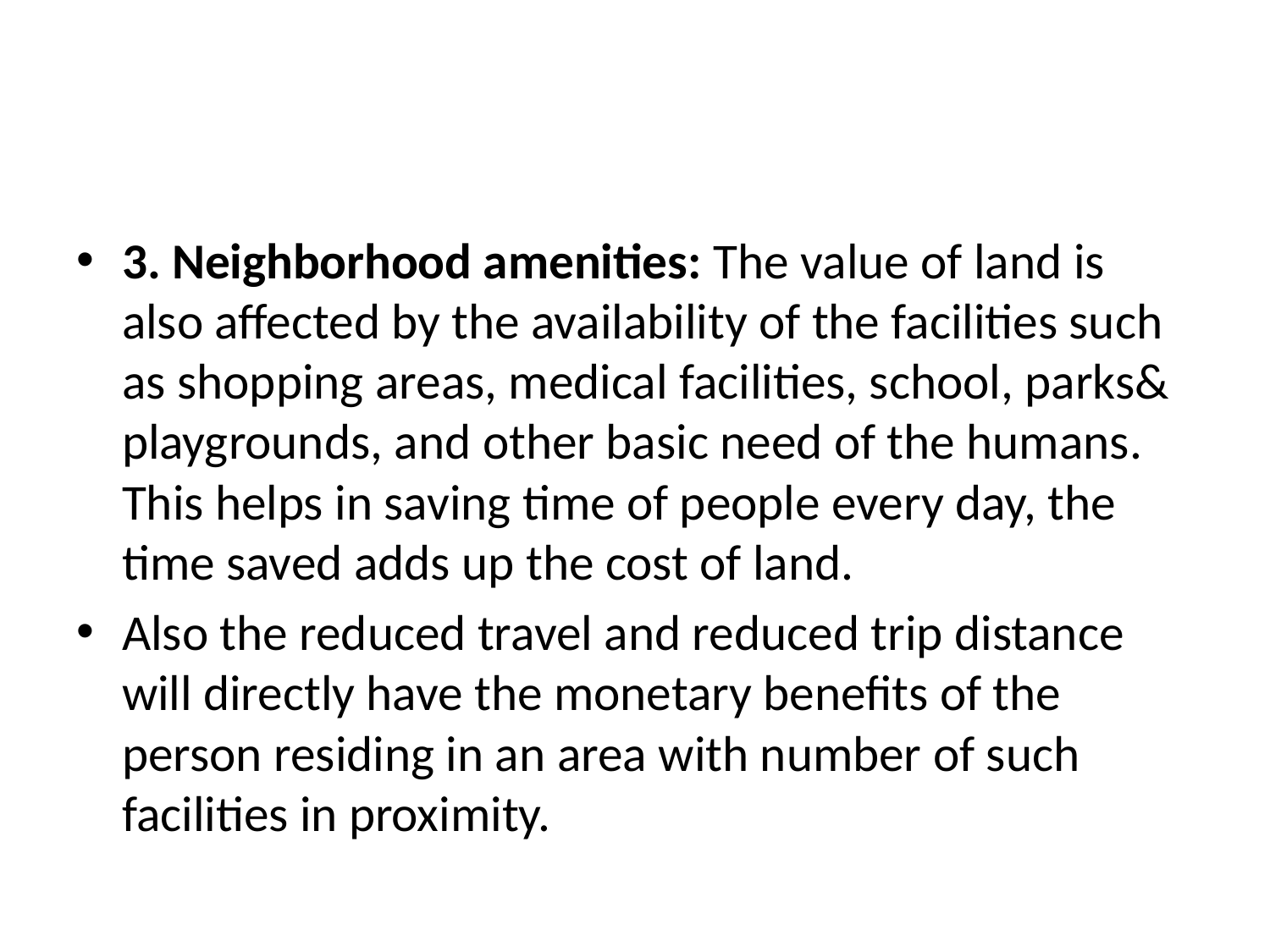

#
3. Neighborhood amenities: The value of land is also affected by the availability of the facilities such as shopping areas, medical facilities, school, parks& playgrounds, and other basic need of the humans. This helps in saving time of people every day, the time saved adds up the cost of land.
Also the reduced travel and reduced trip distance will directly have the monetary benefits of the person residing in an area with number of such facilities in proximity.